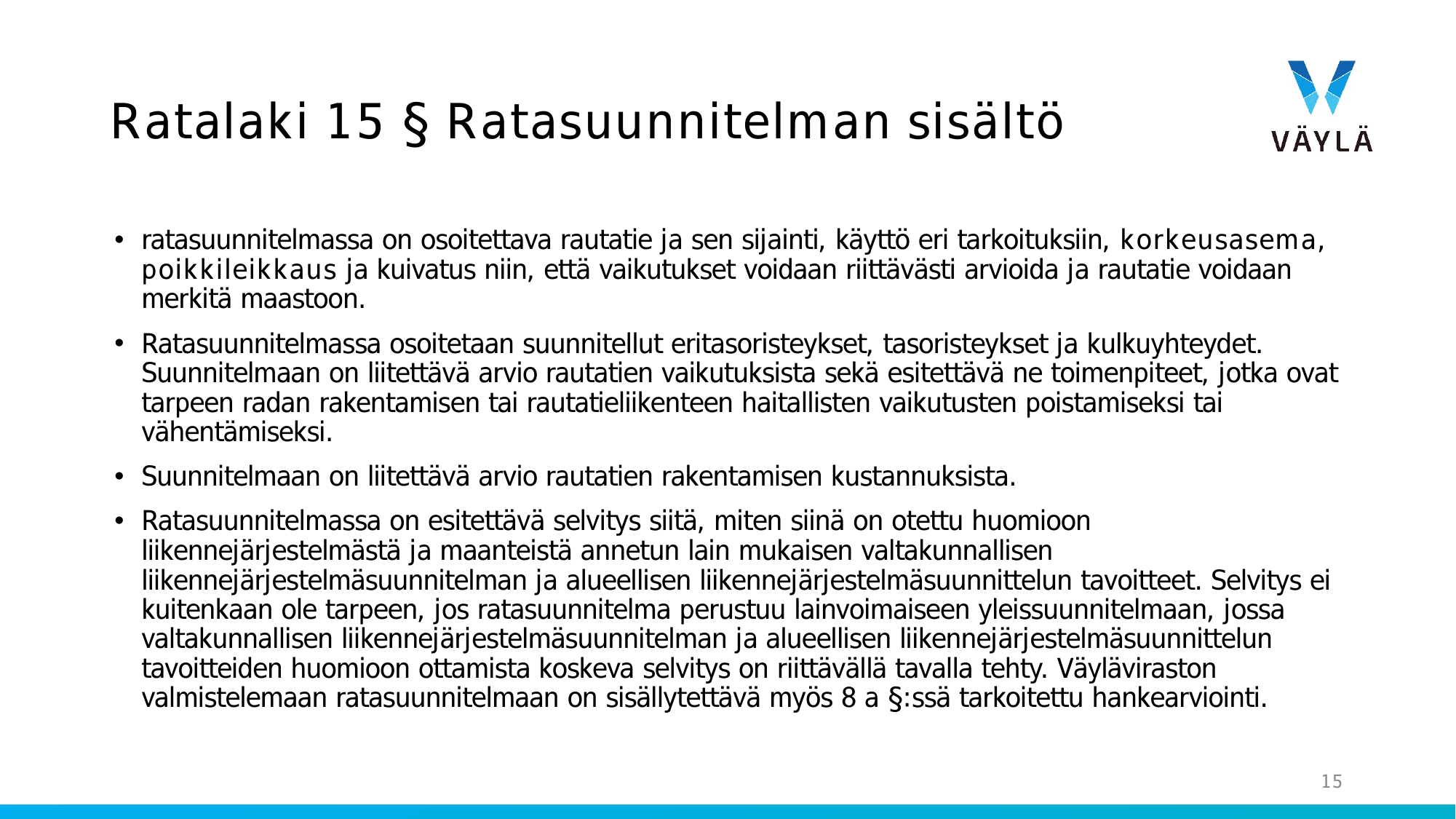

# Ratalaki 15 § Ratasuunnitelman sisältö
ratasuunnitelmassa on osoitettava rautatie ja sen sijainti, käyttö eri tarkoituksiin, korkeusasema, poikkileikkaus ja kuivatus niin, että vaikutukset voidaan riittävästi arvioida ja rautatie voidaan merkitä maastoon.
Ratasuunnitelmassa osoitetaan suunnitellut eritasoristeykset, tasoristeykset ja kulkuyhteydet. Suunnitelmaan on liitettävä arvio rautatien vaikutuksista sekä esitettävä ne toimenpiteet, jotka ovat tarpeen radan rakentamisen tai rautatieliikenteen haitallisten vaikutusten poistamiseksi tai vähentämiseksi.
Suunnitelmaan on liitettävä arvio rautatien rakentamisen kustannuksista.
Ratasuunnitelmassa on esitettävä selvitys siitä, miten siinä on otettu huomioon liikennejärjestelmästä ja maanteistä annetun lain mukaisen valtakunnallisen liikennejärjestelmäsuunnitelman ja alueellisen liikennejärjestelmäsuunnittelun tavoitteet. Selvitys ei kuitenkaan ole tarpeen, jos ratasuunnitelma perustuu lainvoimaiseen yleissuunnitelmaan, jossa valtakunnallisen liikennejärjestelmäsuunnitelman ja alueellisen liikennejärjestelmäsuunnittelun tavoitteiden huomioon ottamista koskeva selvitys on riittävällä tavalla tehty. Väyläviraston valmistelemaan ratasuunnitelmaan on sisällytettävä myös 8 a §:ssä tarkoitettu hankearviointi.
15